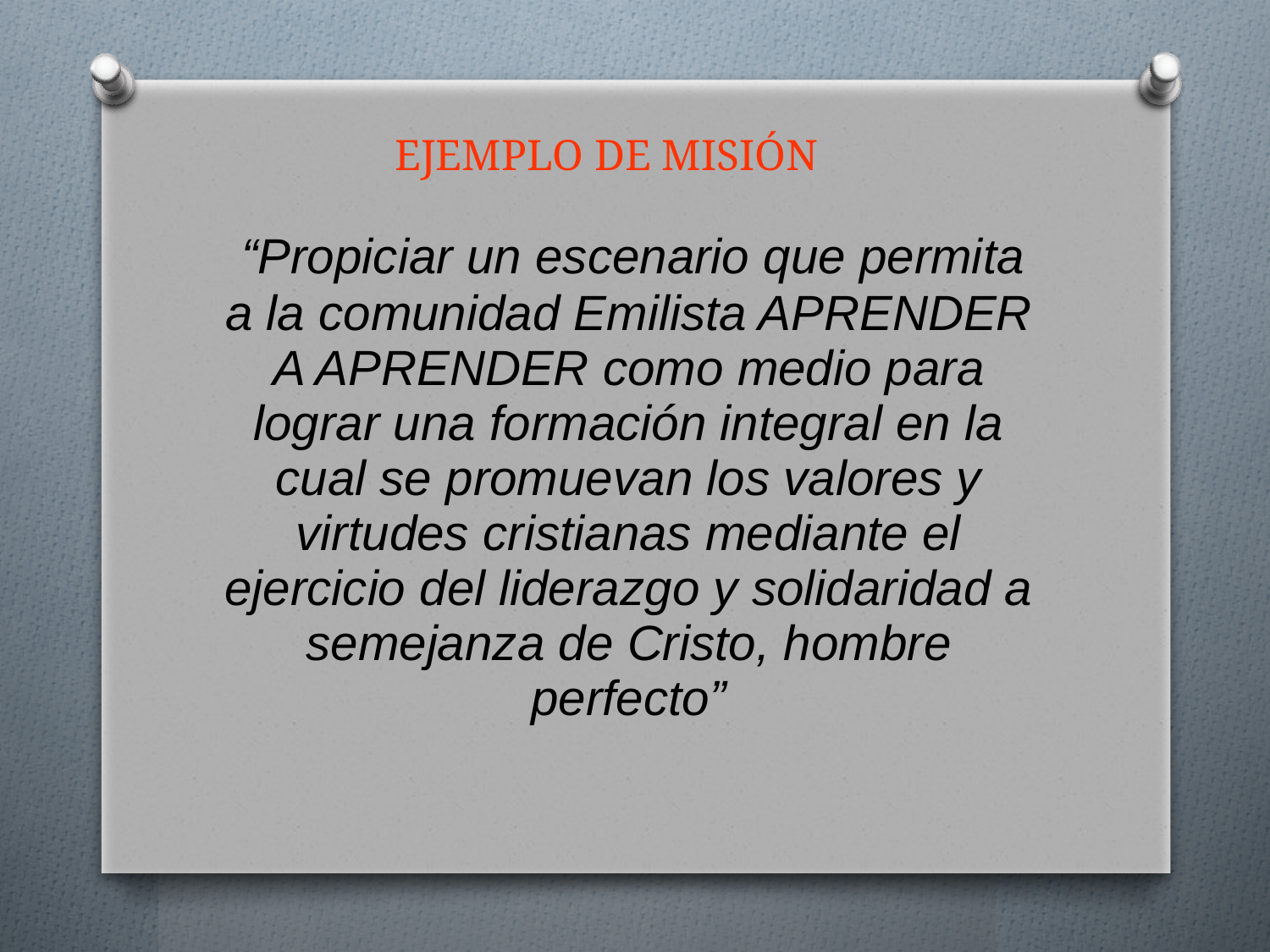

# EJEMPLO DE MISIÓN
   “Propiciar un escenario que permita a la comunidad Emilista APRENDER A APRENDER como medio para lograr una formación integral en la cual se promuevan los valores y virtudes cristianas mediante el ejercicio del liderazgo y solidaridad a semejanza de Cristo, hombre perfecto”